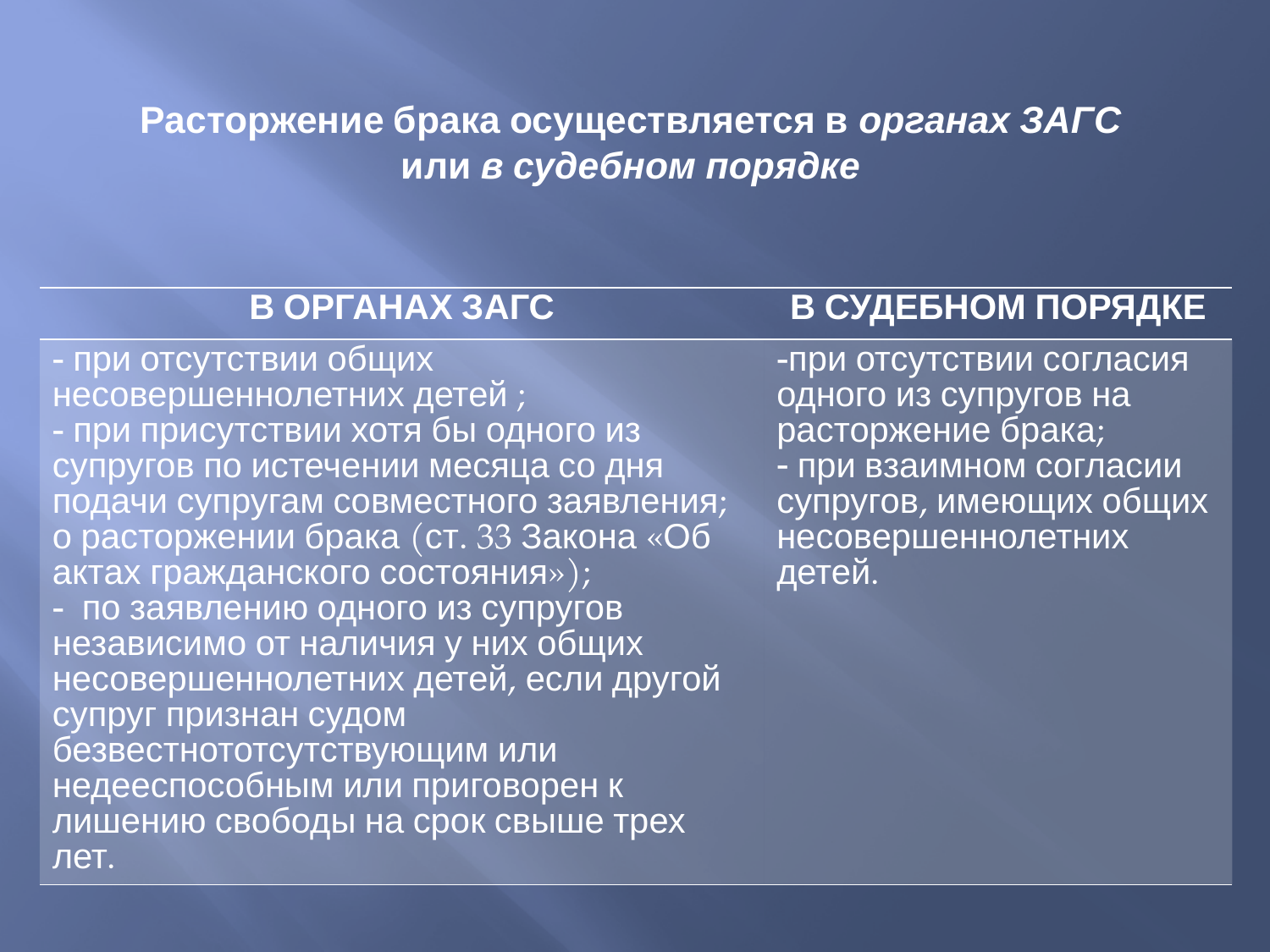

# Расторжение брака осуществляется в органах ЗАГС или в судебном порядке
| В ОРГАНАХ ЗАГС | В СУДЕБНОМ ПОРЯДКЕ |
| --- | --- |
| при отсутствии общих несовершеннолетних детей ; при присутствии хотя бы одного из супругов по истечении месяца со дня подачи супругам совместного заявления; о расторжении брака (ст. 33 Закона «Об актах гражданского состояния»); по заявлению одного из супругов независимо от наличия у них общих несовершеннолетних детей, если другой супруг признан судом безвестнототсутствующим или недееспособным или приговорен к лишению свободы на срок свыше трех лет. | при отсутствии согласия одного из супругов на расторжение брака; при взаимном согласии супругов, имеющих общих несовершеннолетних детей. |